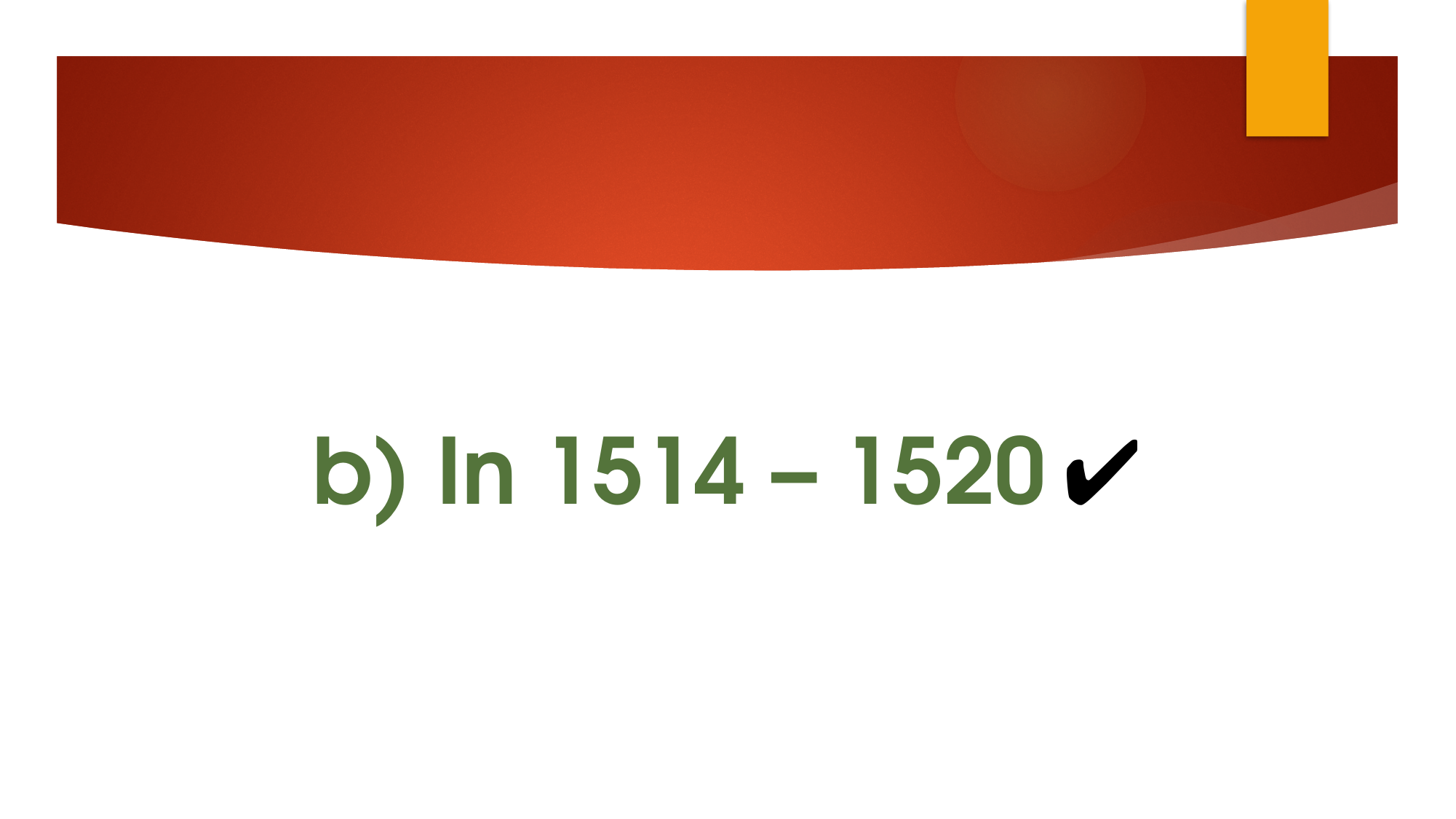

#
b) In 1514 – 1520
✔